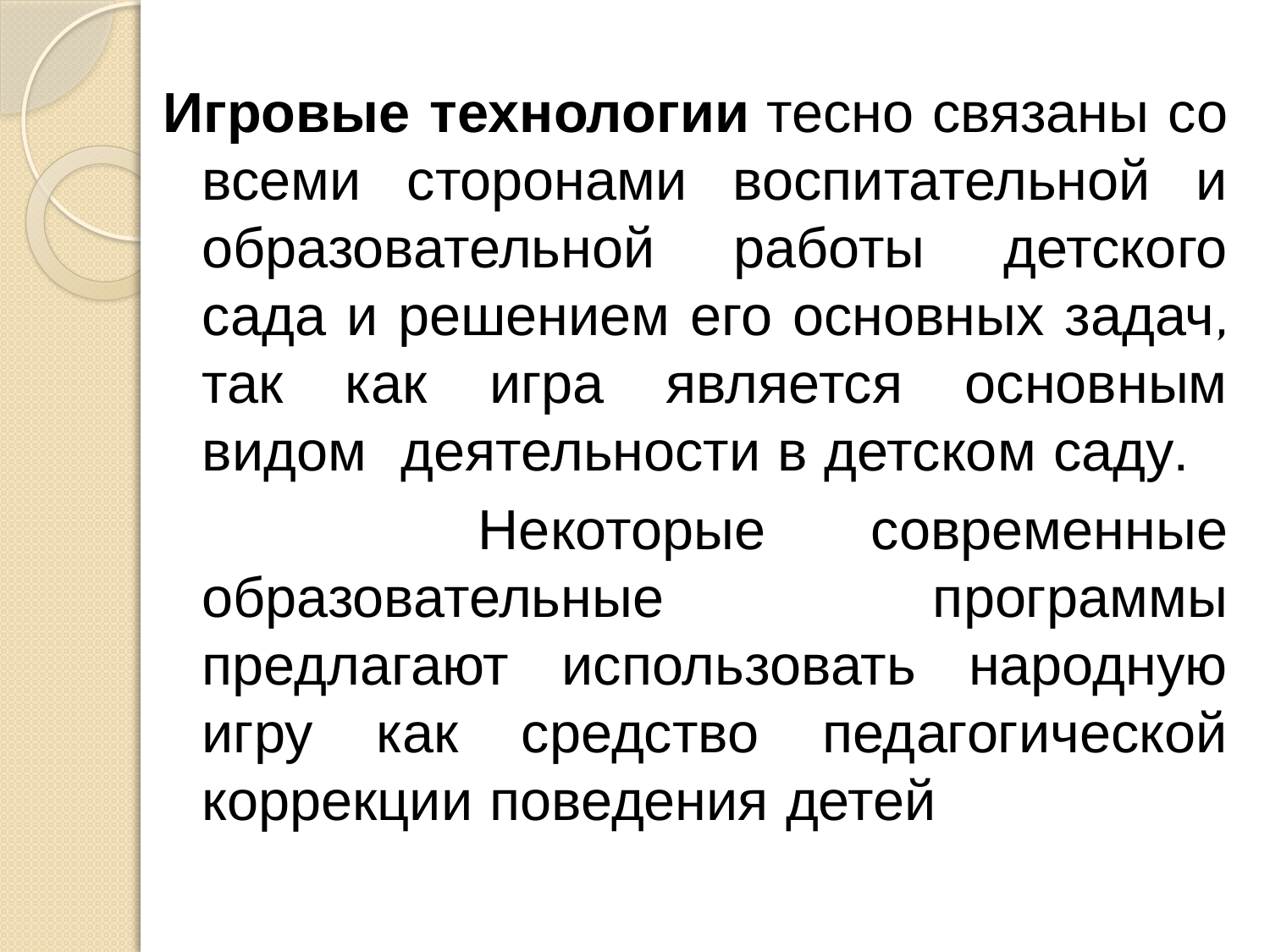

Игровые технологии тесно связаны со всеми сторонами воспитательной и образовательной работы детского сада и решением его основных задач, так как игра является основным видом  деятельности в детском саду.
   Некоторые современные образовательные программы предлагают использовать народную игру как средство педагогической коррекции поведения детей